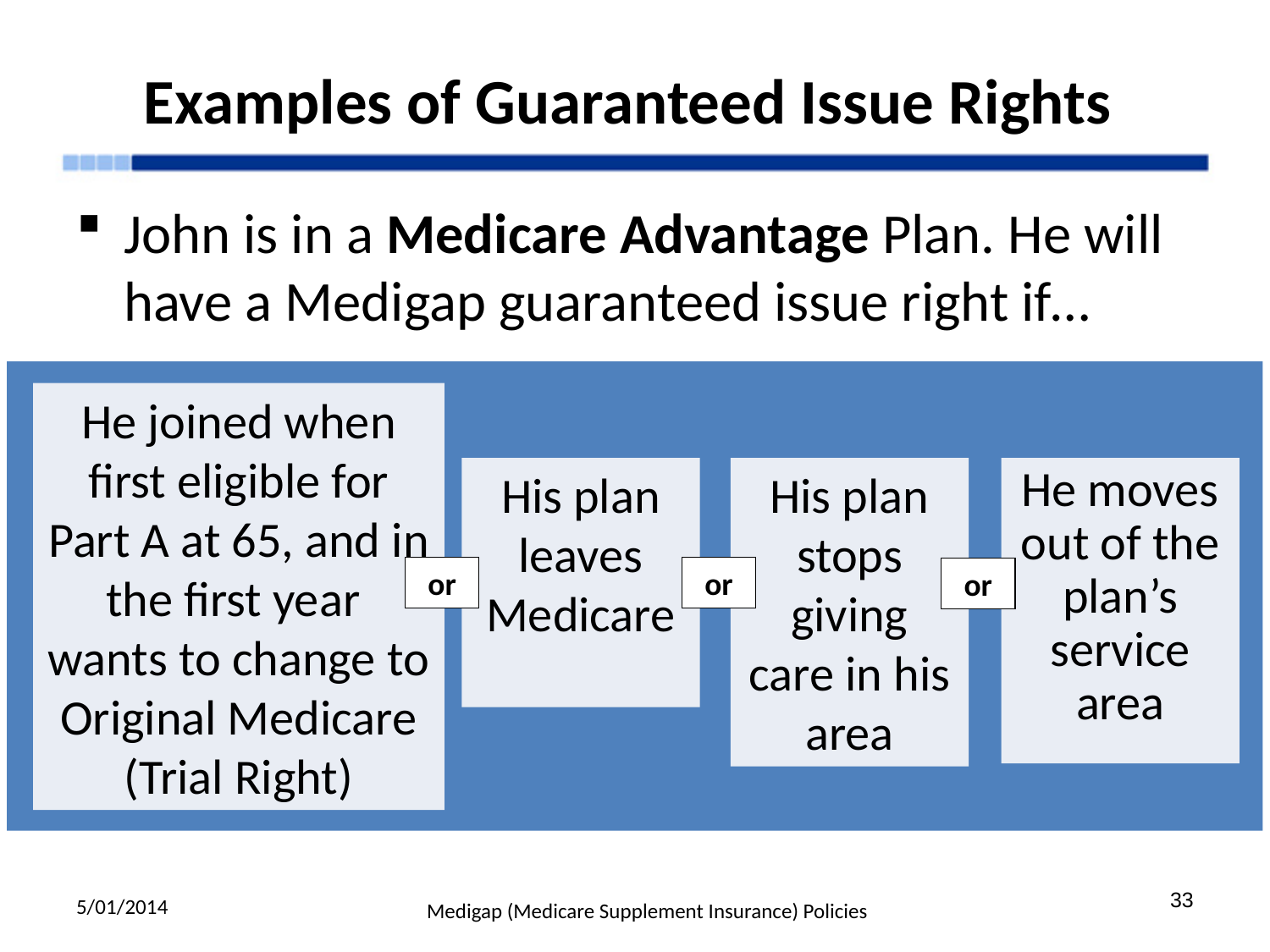

# Examples of Guaranteed Issue Rights
John is in a Medicare Advantage Plan. He will have a Medigap guaranteed issue right if…

He joined when first eligible for Part A at 65, and in the first year
wants to change to Original Medicare (Trial Right)
His plan leaves Medicare

His plan stops giving care in his area
He moves out of the plan’s service area

or
or
or
5/01/2014
33
Medigap (Medicare Supplement Insurance) Policies